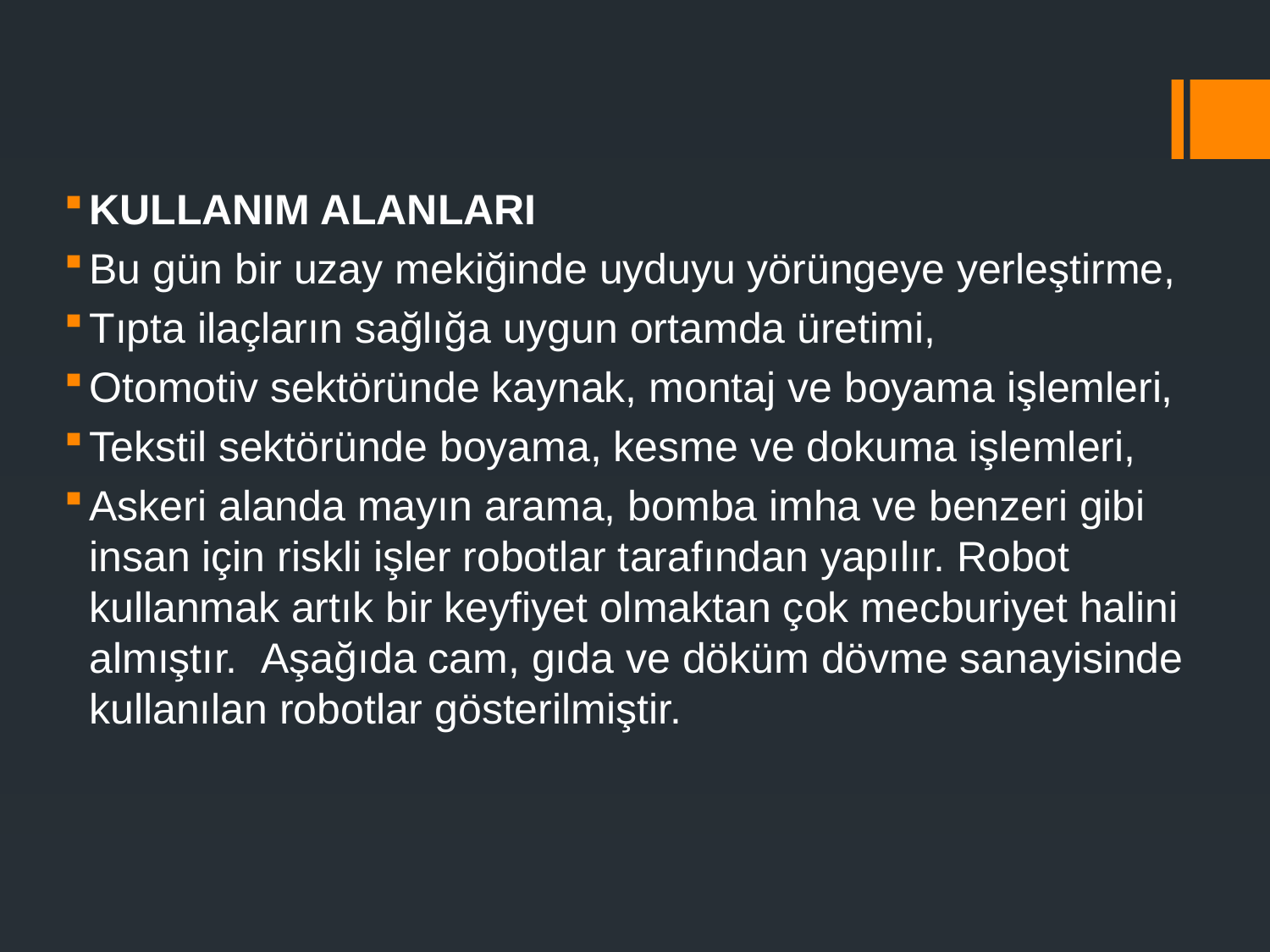

KULLANIM ALANLARI
Bu gün bir uzay mekiğinde uyduyu yörüngeye yerleştirme,
Tıpta ilaçların sağlığa uygun ortamda üretimi,
Otomotiv sektöründe kaynak, montaj ve boyama işlemleri,
Tekstil sektöründe boyama, kesme ve dokuma işlemleri,
Askeri alanda mayın arama, bomba imha ve benzeri gibi insan için riskli işler robotlar tarafından yapılır. Robot kullanmak artık bir keyfiyet olmaktan çok mecburiyet halini almıştır.  Aşağıda cam, gıda ve döküm dövme sanayisinde kullanılan robotlar gösterilmiştir.